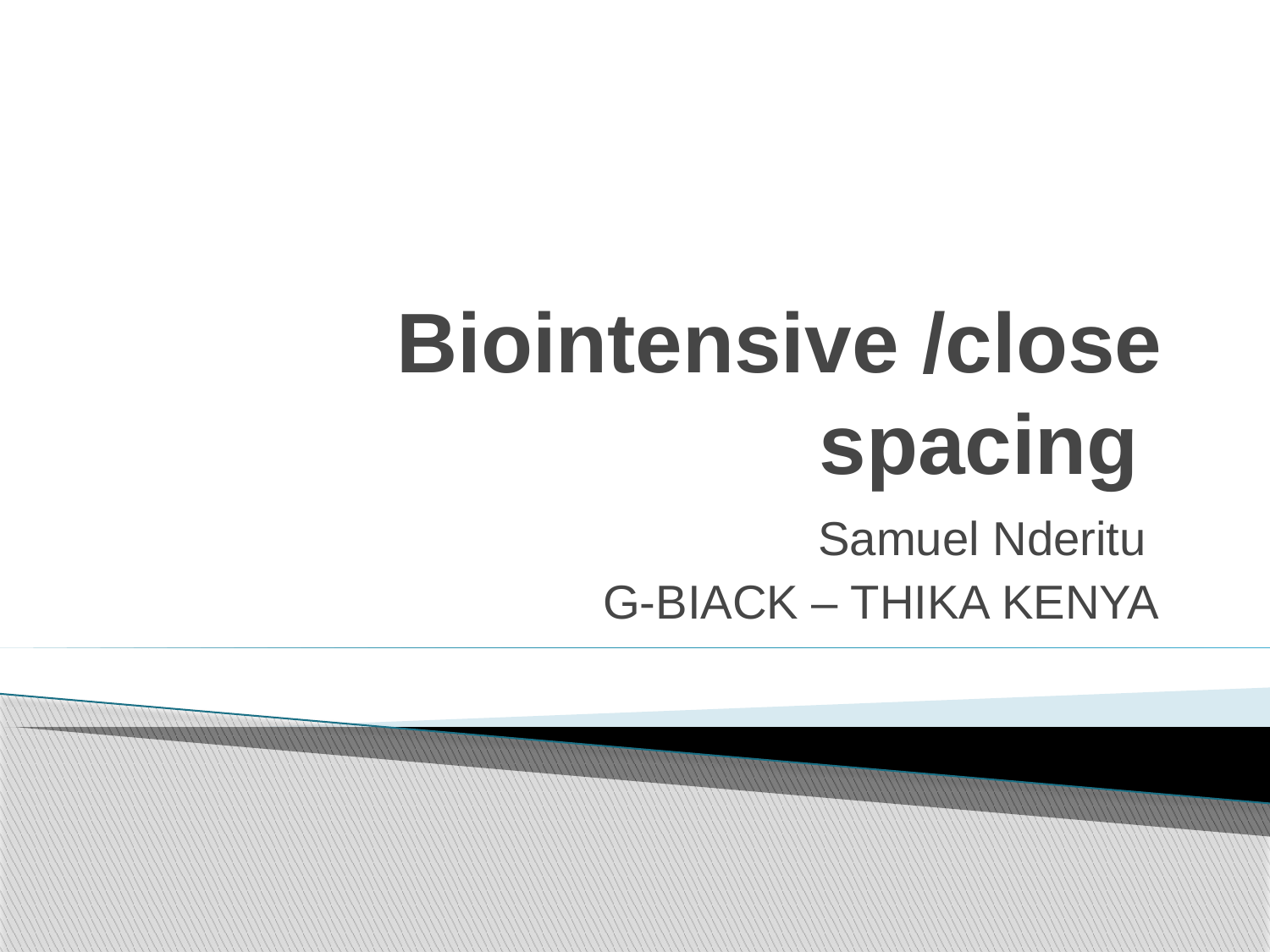

# Biointensive /close spacing
Samuel Nderitu
G-BIACK – THIKA KENYA